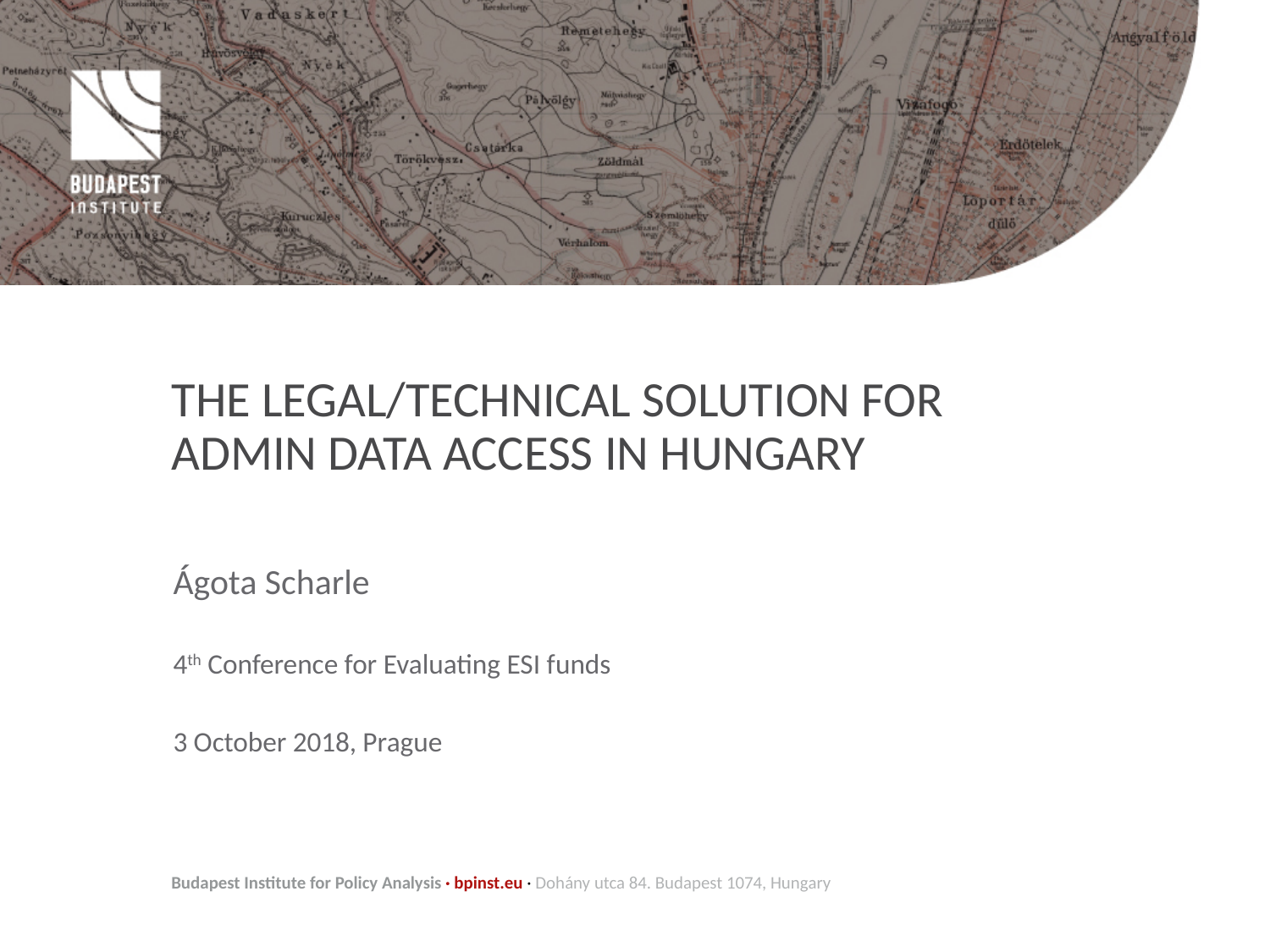

# The legal/technical solution for admin data access in Hungary
Ágota Scharle
4th Conference for Evaluating ESI funds
3 October 2018, Prague